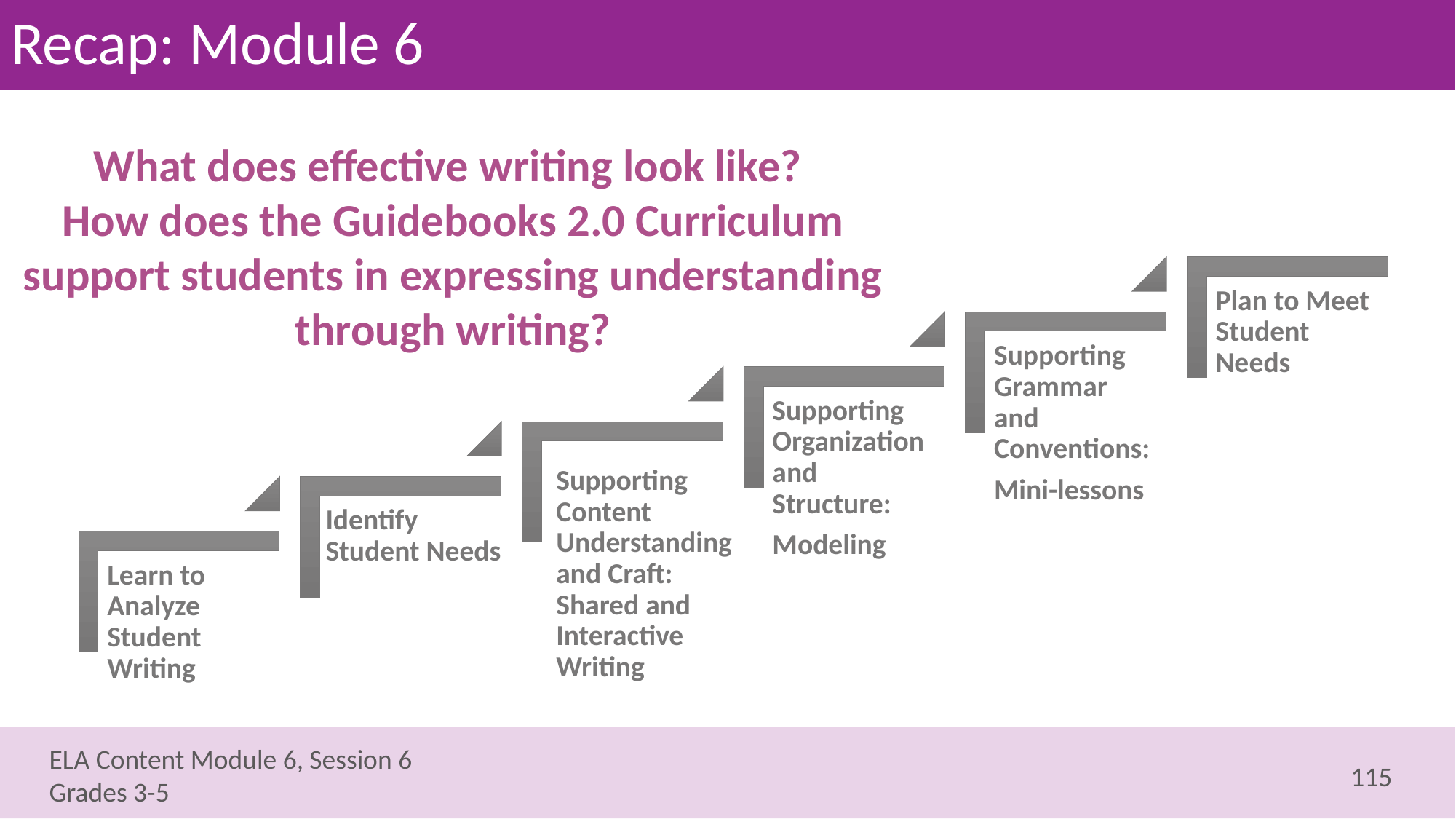

# Recap: Module 6
What does effective writing look like?
How does the Guidebooks 2.0 Curriculum support students in expressing understanding through writing?
Learn to Analyze Student Writing
Identify Student Needs
Supporting Content Understanding and Craft: Shared and Interactive Writing
Supporting Organization and Structure:
Modeling
Supporting Grammar and Conventions:
Mini-lessons
Plan to Meet Student Needs
115